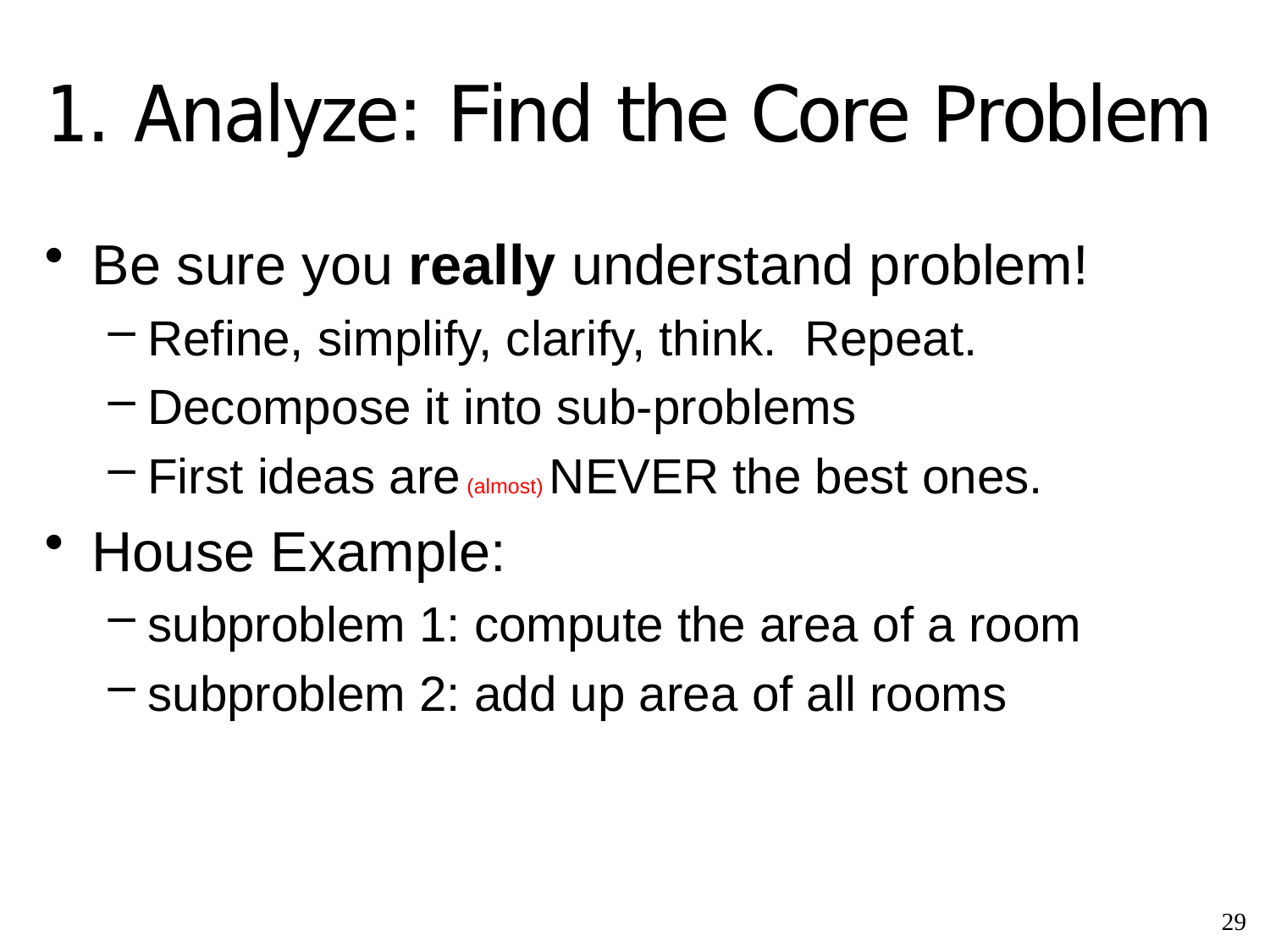

# 1. Analyze: Find the Core Problem
Be sure you really understand problem!
Refine, simplify, clarify, think.  Repeat.
Decompose it into sub-problems
First ideas are (almost) NEVER the best ones.
House Example:
subproblem 1: compute the area of a room
subproblem 2: add up area of all rooms
29